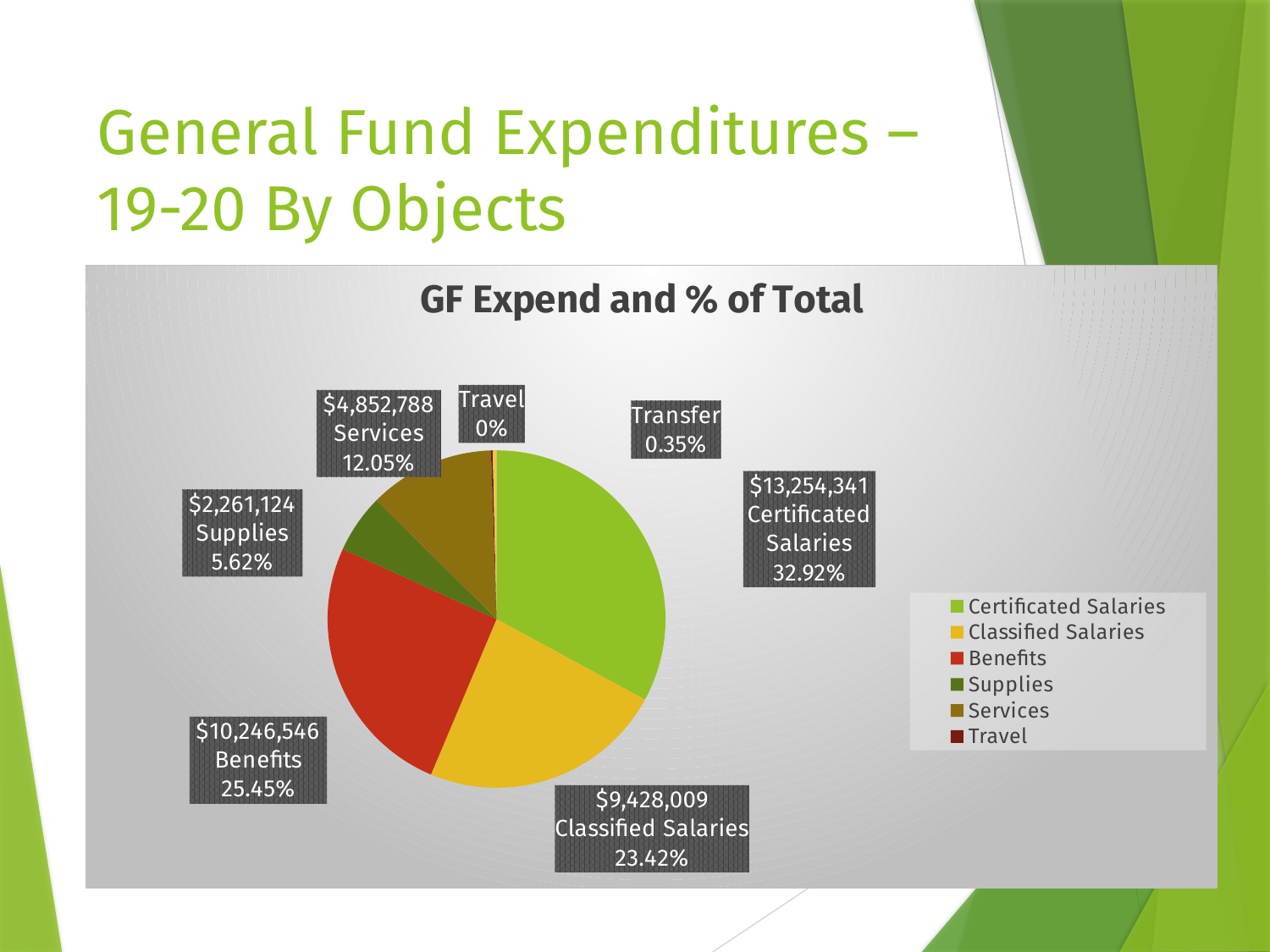

# General Fund Expenditures – 19-20 By Objects

### Chart: GF Expend and % of Total

| Category |  |  |
|---|---|---|
| Certificated Salaries | 13254341.0 | 0.32924766880812084 |
| Classified Salaries | 9428009.0 | 0.23419874173691338 |
| Benefits | 10246546.0 | 0.25453180839659817 |
| Supplies | 2261124.0 | 0.05616799853618474 |
| Services | 4852788.0 | 0.12054685602400173 |
| Travel | 71400.0 | 0.001773628998446609 |
| Capital | 0.0 | 0.0 |
| Transfer | 142238.0 | 0.0035332974997345766 |